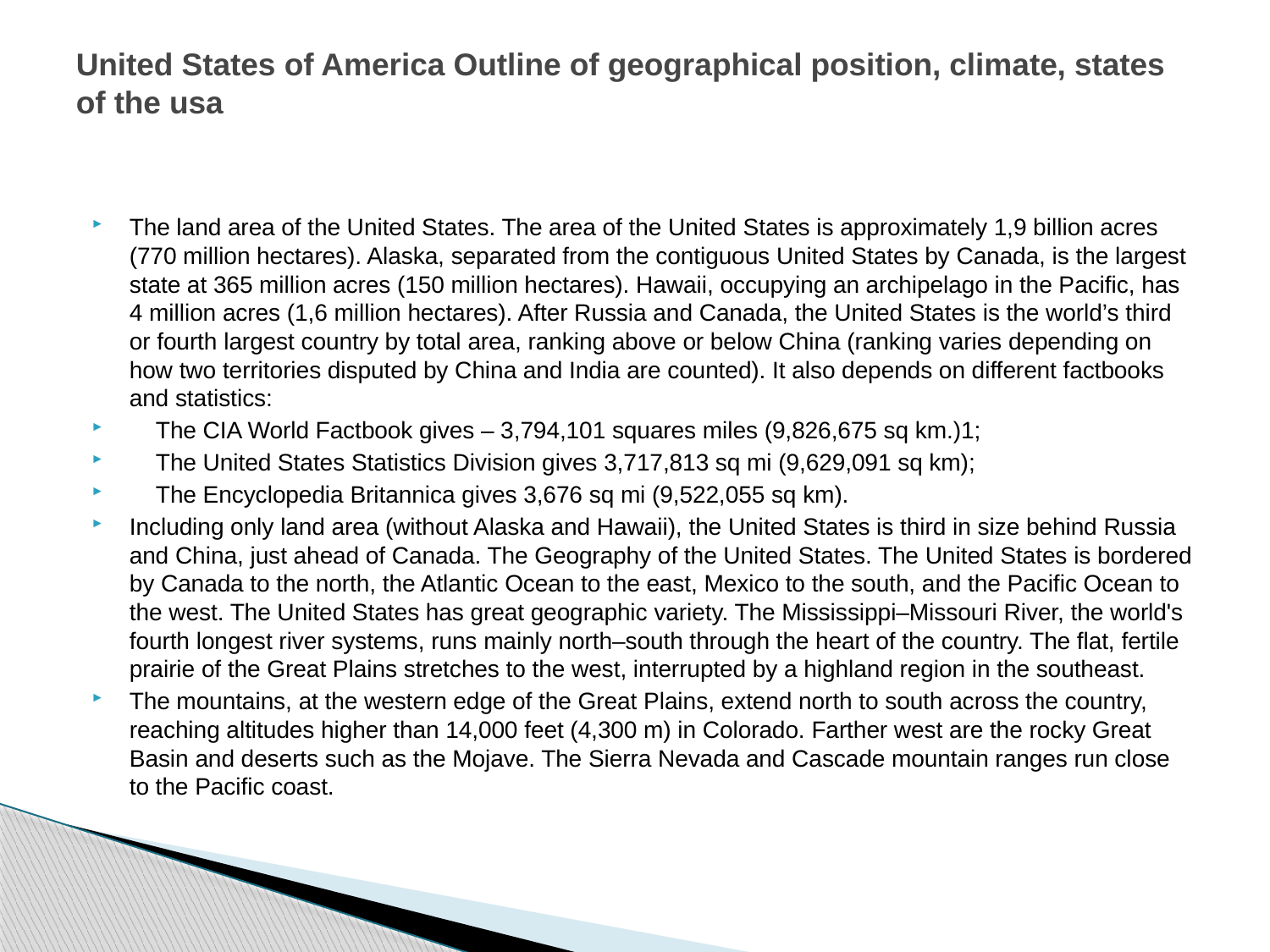

# United States of America Outline of geographical position, climate, states of the usa
The land area of the United States. The area of the United States is approximately 1,9 billion acres (770 million hectares). Alaska, separated from the contiguous United States by Canada, is the largest state at 365 million acres (150 million hectares). Hawaii, occupying an archipelago in the Pacific, has 4 million acres (1,6 million hectares). After Russia and Canada, the United States is the world’s third or fourth largest country by total area, ranking above or below China (ranking varies depending on how two territories disputed by China and India are counted). It also depends on different factbooks and statistics:
    The CIA World Factbook gives – 3,794,101 squares miles (9,826,675 sq km.)1;
    The United States Statistics Division gives 3,717,813 sq mi (9,629,091 sq km);
    The Encyclopedia Britannica gives 3,676 sq mi (9,522,055 sq km).
Including only land area (without Alaska and Hawaii), the United States is third in size behind Russia and China, just ahead of Canada. The Geography of the United States. The United States is bordered by Canada to the north, the Atlantic Ocean to the east, Mexico to the south, and the Pacific Ocean to the west. The United States has great geographic variety. The Mississippi–Missouri River, the world's fourth longest river systems, runs mainly north–south through the heart of the country. The flat, fertile prairie of the Great Plains stretches to the west, interrupted by a highland region in the southeast.
The mountains, at the western edge of the Great Plains, extend north to south across the country, reaching altitudes higher than 14,000 feet (4,300 m) in Colorado. Farther west are the rocky Great Basin and deserts such as the Mojave. The Sierra Nevada and Cascade mountain ranges run close to the Pacific coast.